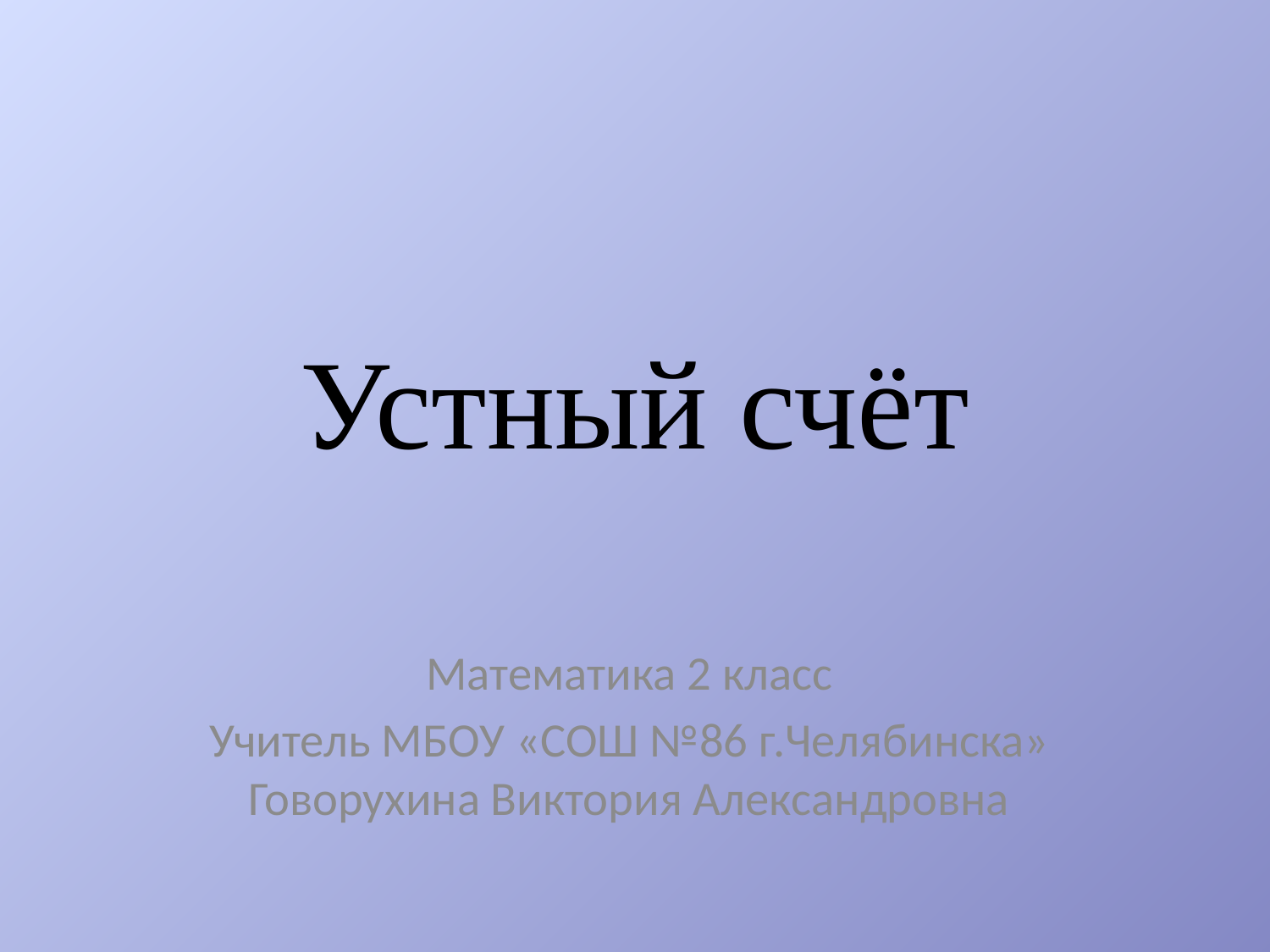

# Устный счёт
Математика 2 класс
Учитель МБОУ «СОШ №86 г.Челябинска» Говорухина Виктория Александровна